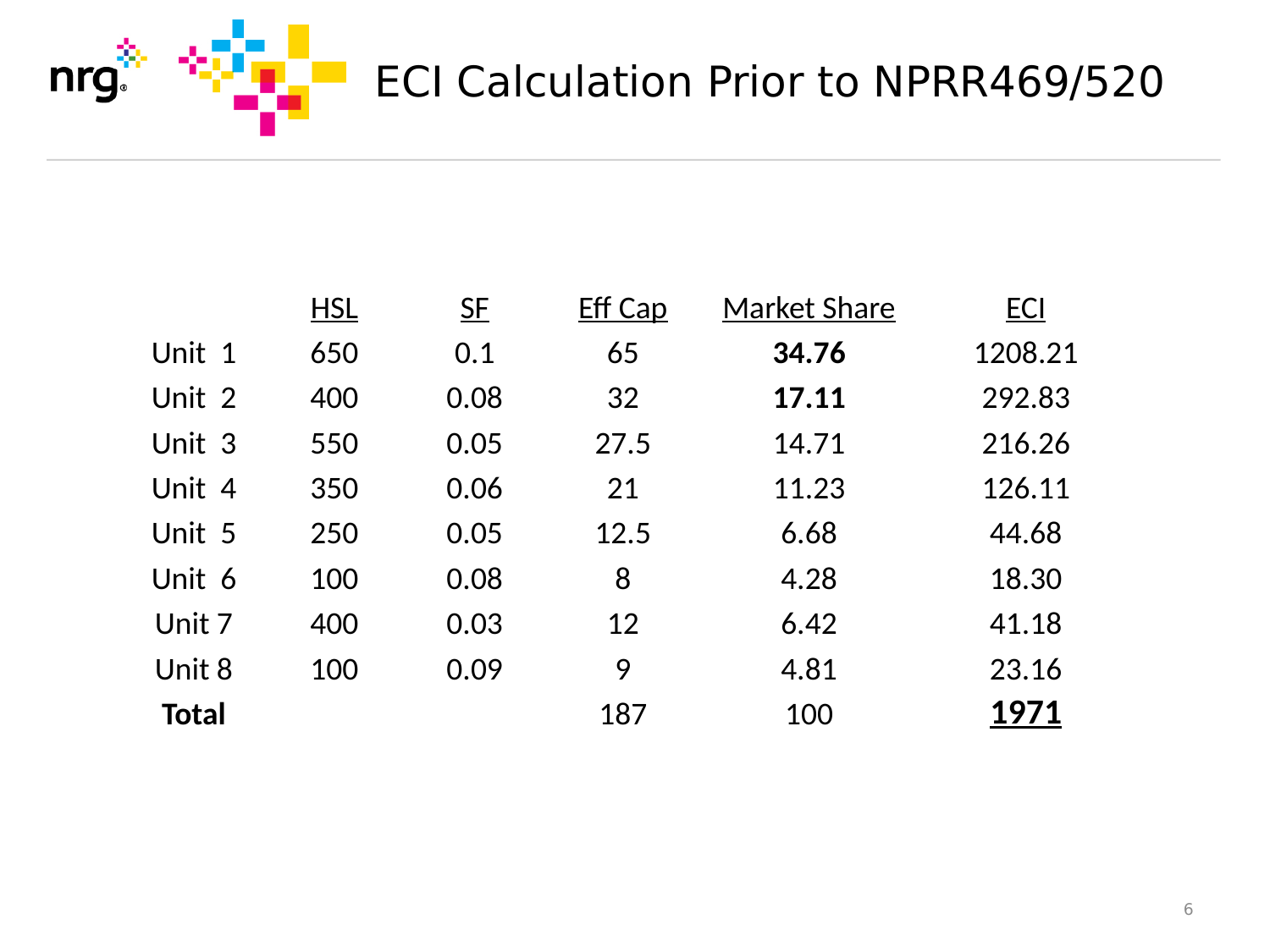

# ECI Calculation Prior to NPRR469/520
|  | HSL | SF | Eff Cap | Market Share | ECI |
| --- | --- | --- | --- | --- | --- |
| Unit 1 | 650 | 0.1 | 65 | 34.76 | 1208.21 |
| Unit 2 | 400 | 0.08 | 32 | 17.11 | 292.83 |
| Unit 3 | 550 | 0.05 | 27.5 | 14.71 | 216.26 |
| Unit 4 | 350 | 0.06 | 21 | 11.23 | 126.11 |
| Unit 5 | 250 | 0.05 | 12.5 | 6.68 | 44.68 |
| Unit 6 | 100 | 0.08 | 8 | 4.28 | 18.30 |
| Unit 7 | 400 | 0.03 | 12 | 6.42 | 41.18 |
| Unit 8 | 100 | 0.09 | 9 | 4.81 | 23.16 |
| Total |  |  | 187 | 100 | 1971 |
|  |  |  |  |  |  |
6